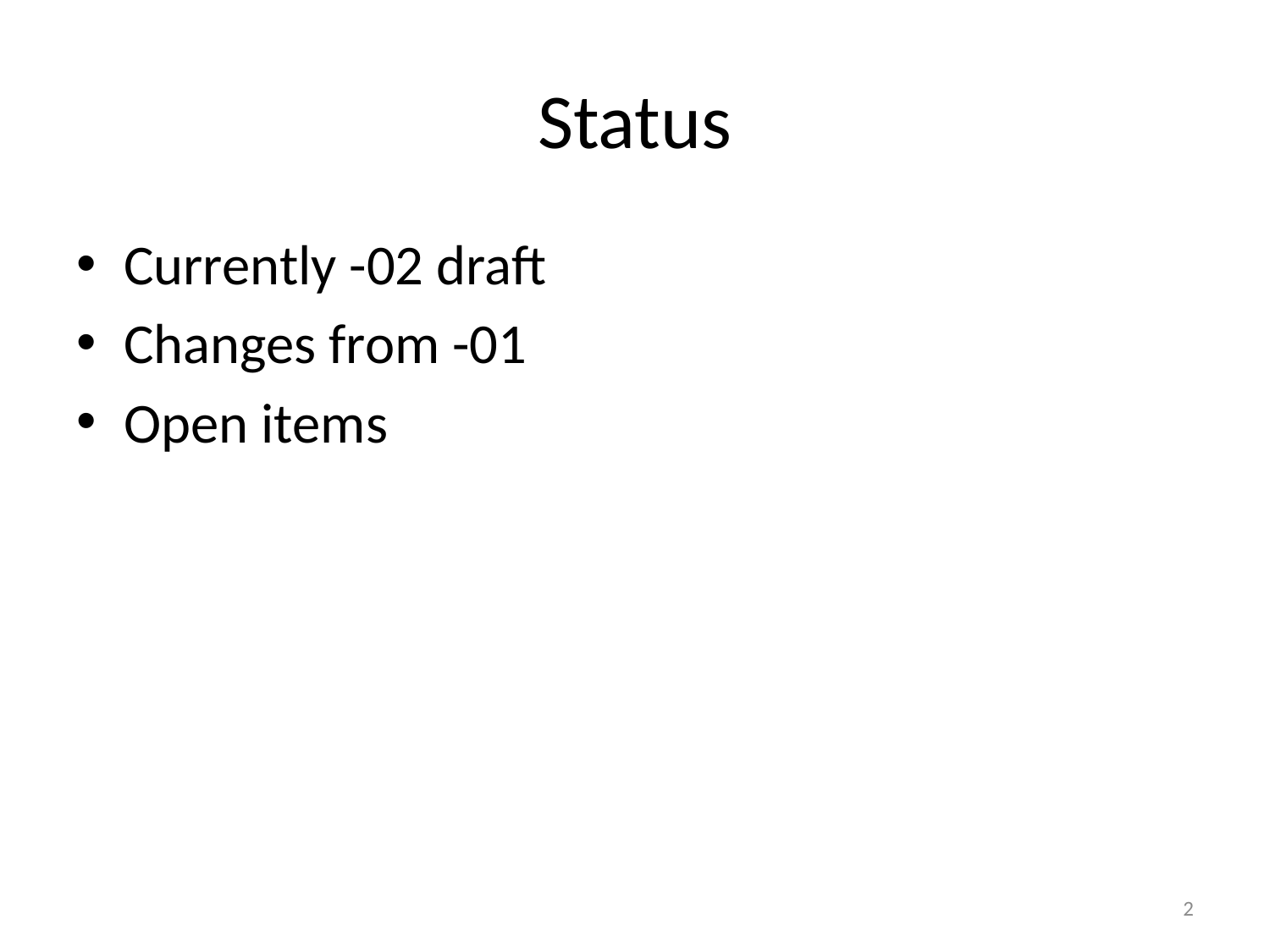

# Status
Currently -02 draft
Changes from -01
Open items

2